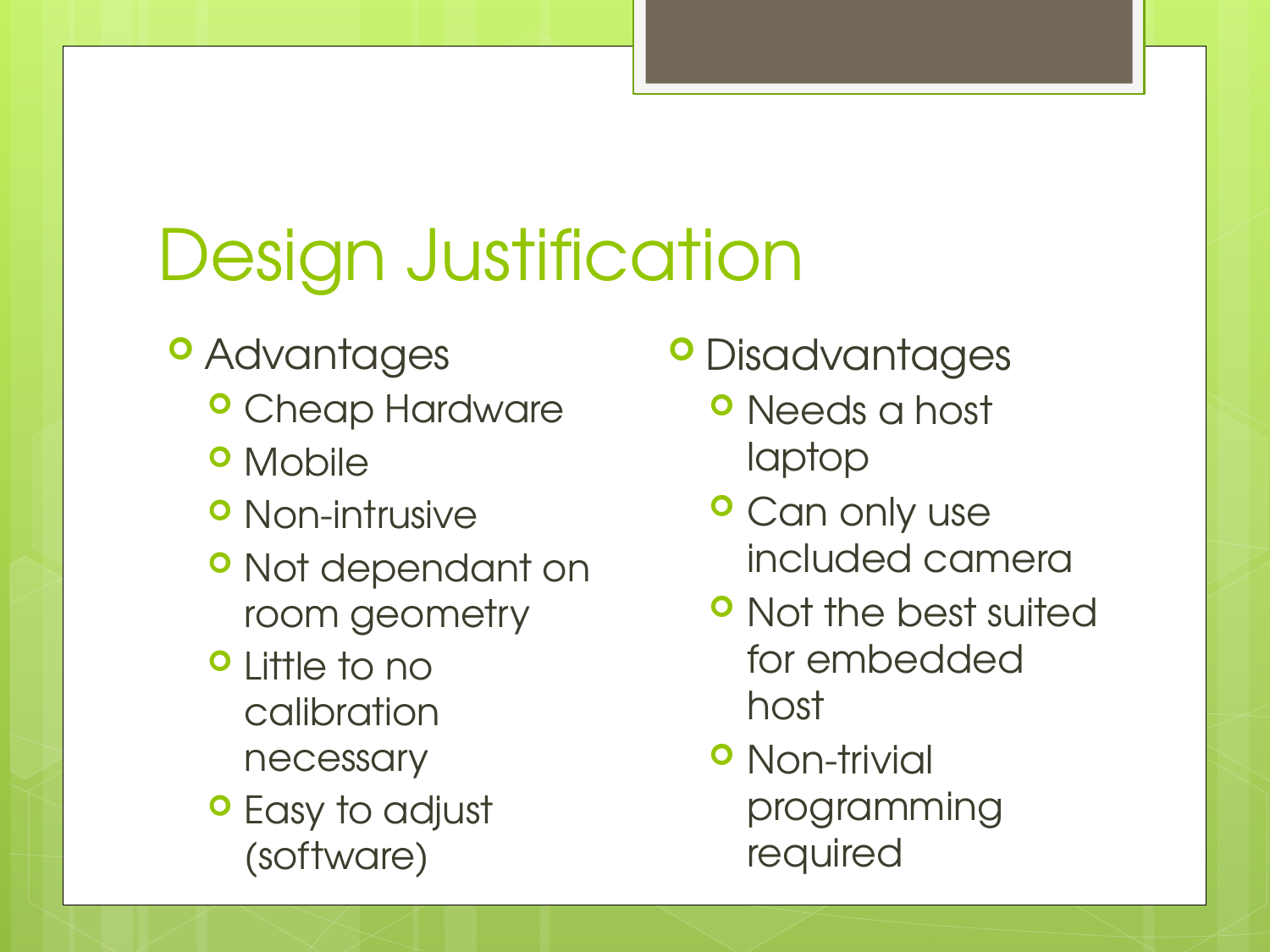

# Design Justification
Disadvantages
Needs a host laptop
Can only use included camera
Not the best suited for embedded host
Non-trivial programming required

Advantages
Cheap Hardware
Mobile
Non-intrusive
Not dependant on room geometry
Little to no calibration necessary
Easy to adjust (software)